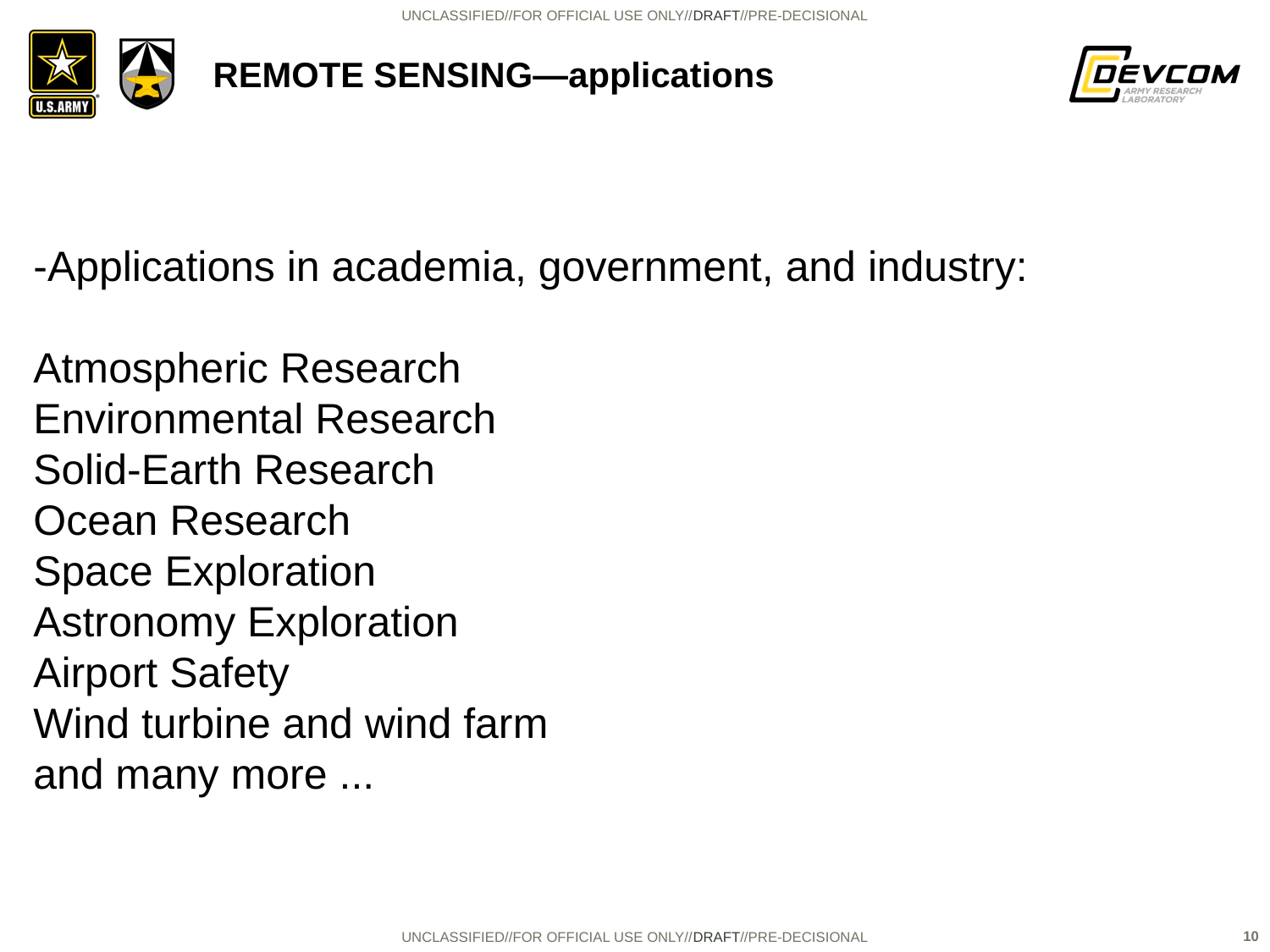

# Remote sensing—applications
-Applications in academia, government, and industry:

Atmospheric Research
Environmental Research
Solid-Earth Research
Ocean Research
Space Exploration
Astronomy Exploration
Airport Safety
Wind turbine and wind farm
and many more ...